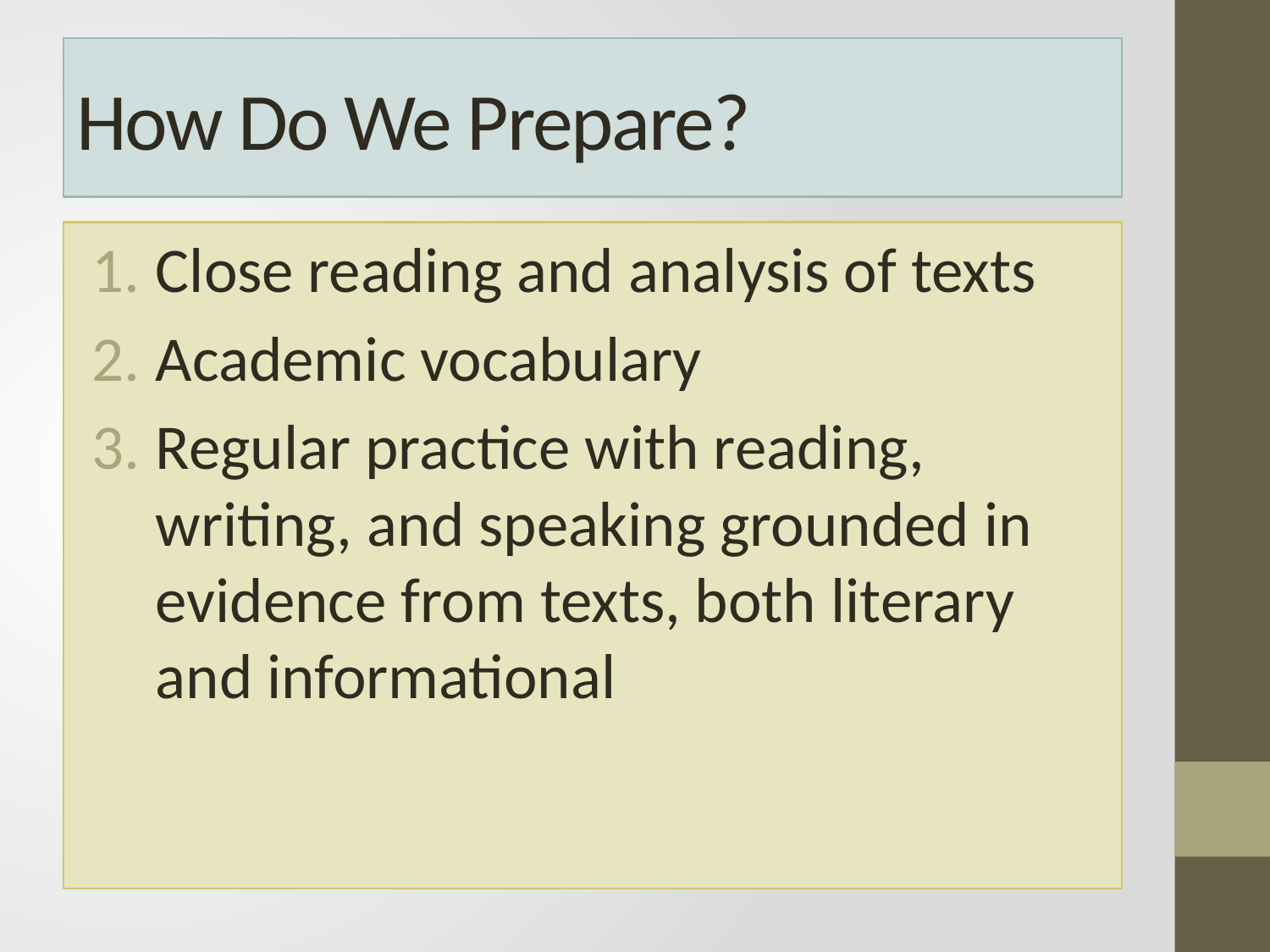

# How Do We Prepare?
Close reading and analysis of texts
Academic vocabulary
Regular practice with reading, writing, and speaking grounded in evidence from texts, both literary and informational